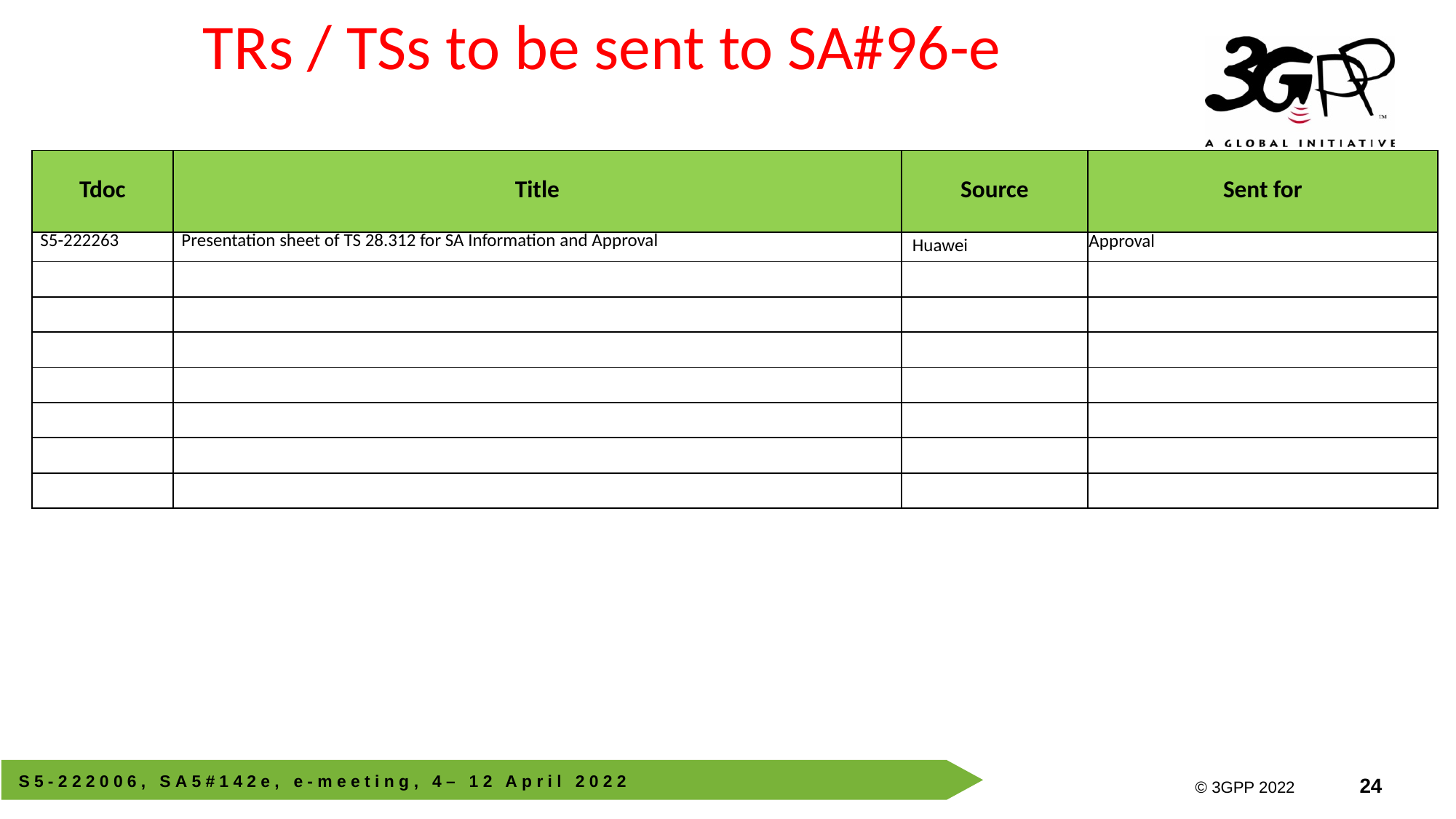

# TRs / TSs to be sent to SA#96-e
| Tdoc | Title | Source | Sent for |
| --- | --- | --- | --- |
| S5-222263 | Presentation sheet of TS 28.312 for SA Information and Approval | Huawei | Approval |
|  |  |  |  |
|  |  |  |  |
|  |  |  |  |
|  |  |  |  |
|  |  |  |  |
|  |  |  |  |
|  |  |  |  |